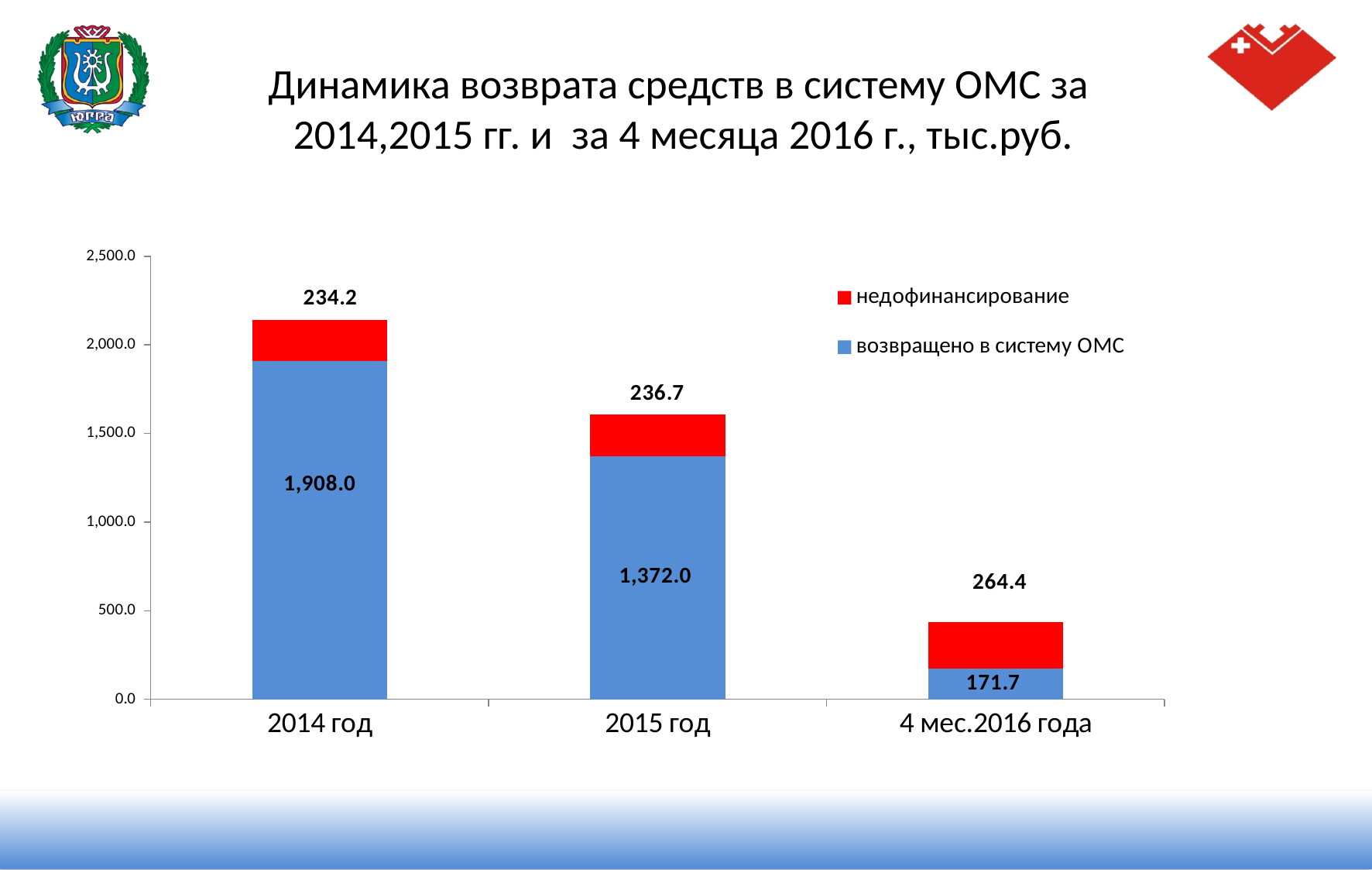

# Динамика возврата средств в систему ОМС за  2014,2015 гг. и  за 4 месяца 2016 г., тыс.руб.

### Chart

| Category | возвращено в систему ОМС | недофинансирование |
|---|---|---|
| 2014 год | 1908.0 | 234.2 |
| 2015 год | 1372.0 | 236.7 |
| 4 мес.2016 года | 171.7 | 264.4 |